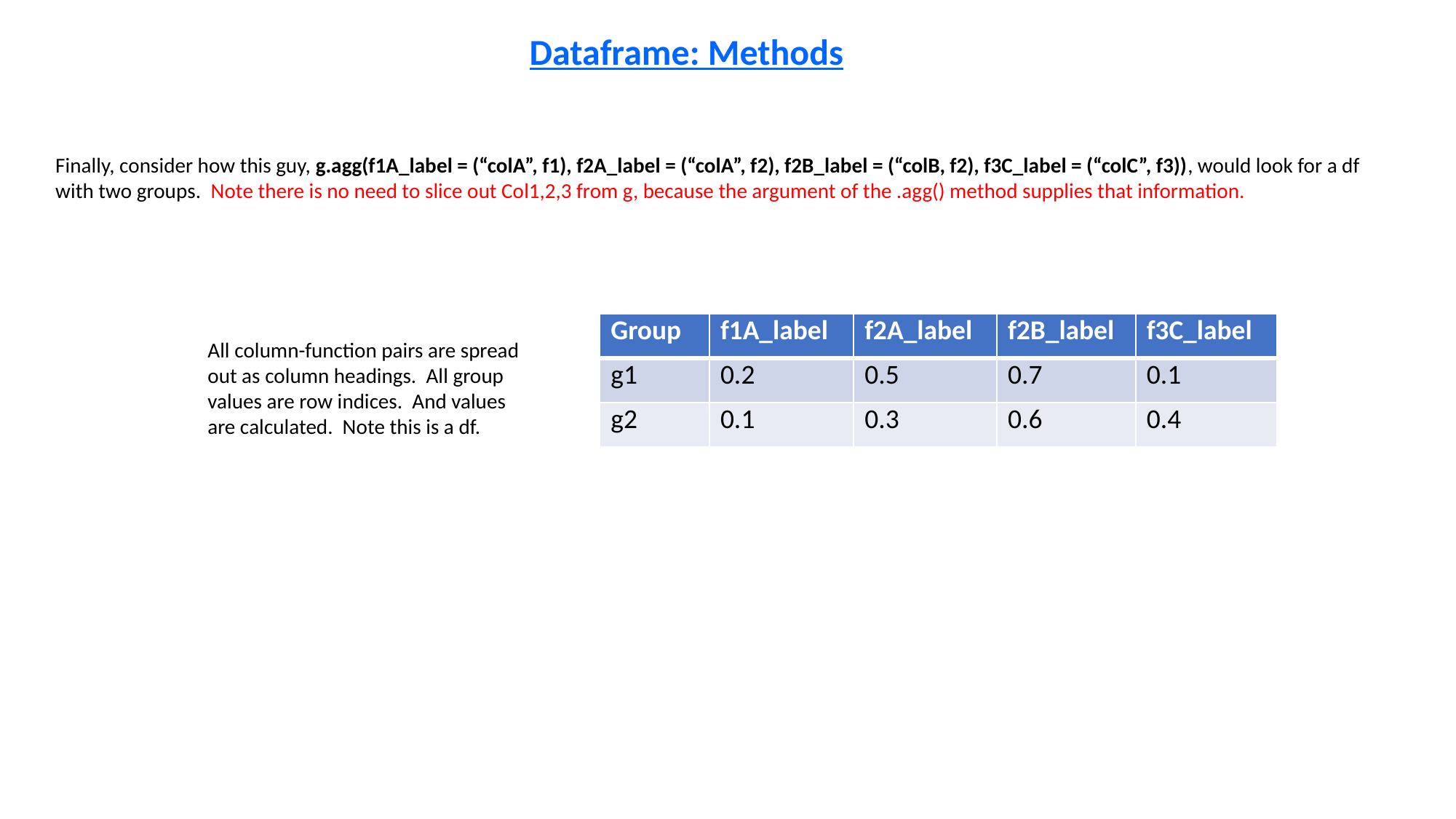

Dataframe: Methods
Finally, consider how this guy, g.agg(f1A_label = (“colA”, f1), f2A_label = (“colA”, f2), f2B_label = (“colB, f2), f3C_label = (“colC”, f3)), would look for a df with two groups.  Note there is no need to slice out Col1,2,3 from g, because the argument of the .agg() method supplies that information.
| Group | f1A\_label | f2A\_label | f2B\_label | f3C\_label |
| --- | --- | --- | --- | --- |
| g1 | 0.2 | 0.5 | 0.7 | 0.1 |
| g2 | 0.1 | 0.3 | 0.6 | 0.4 |
All column-function pairs are spread out as column headings.  All group values are row indices.  And values are calculated.  Note this is a df.